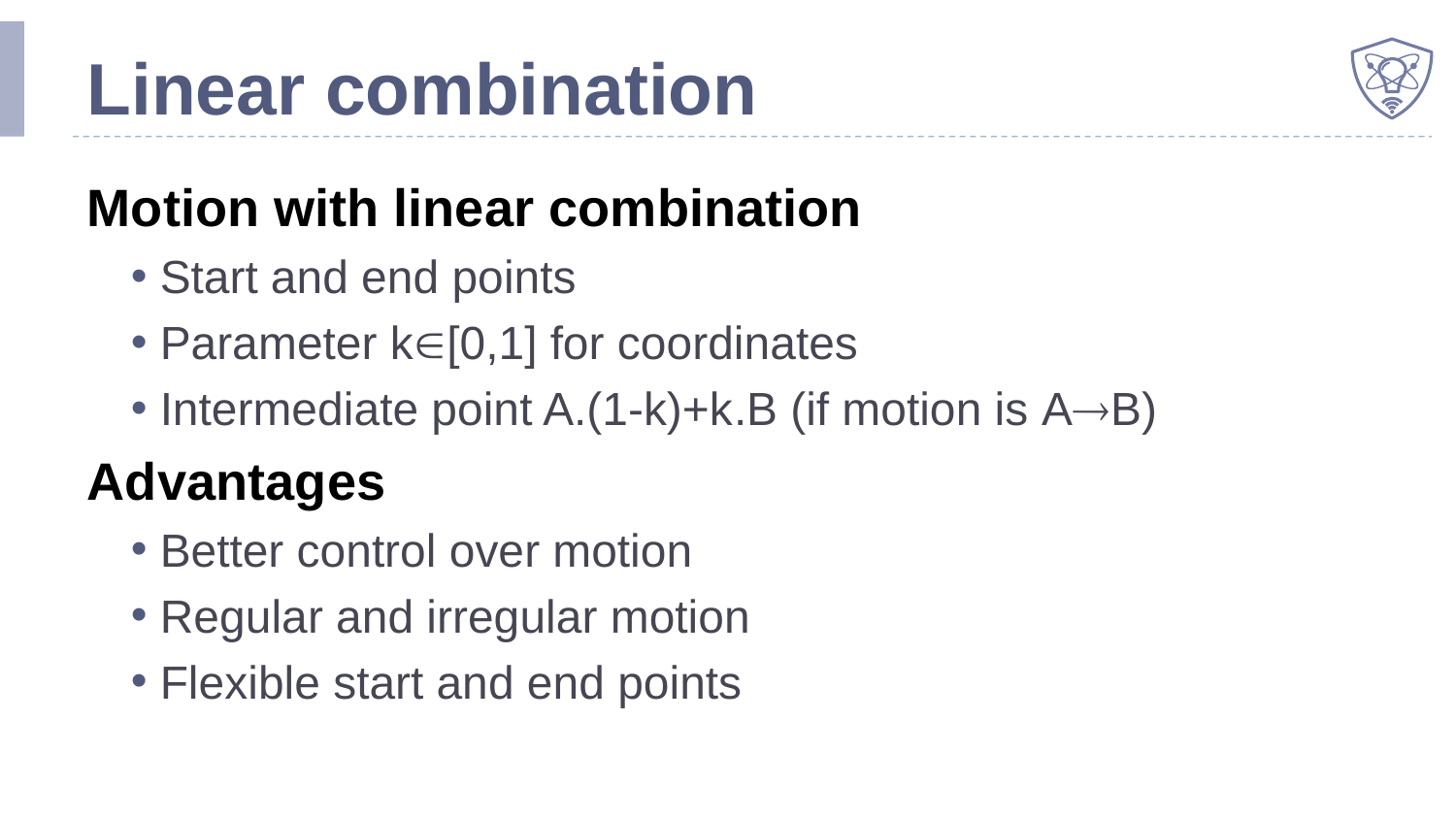

# Linear combination
Motion with linear combination
Start and end points
Parameter k∈[0,1] for coordinates
Intermediate point A.(1-k)+k.B (if motion is A→B)
Advantages
Better control over motion
Regular and irregular motion
Flexible start and end points